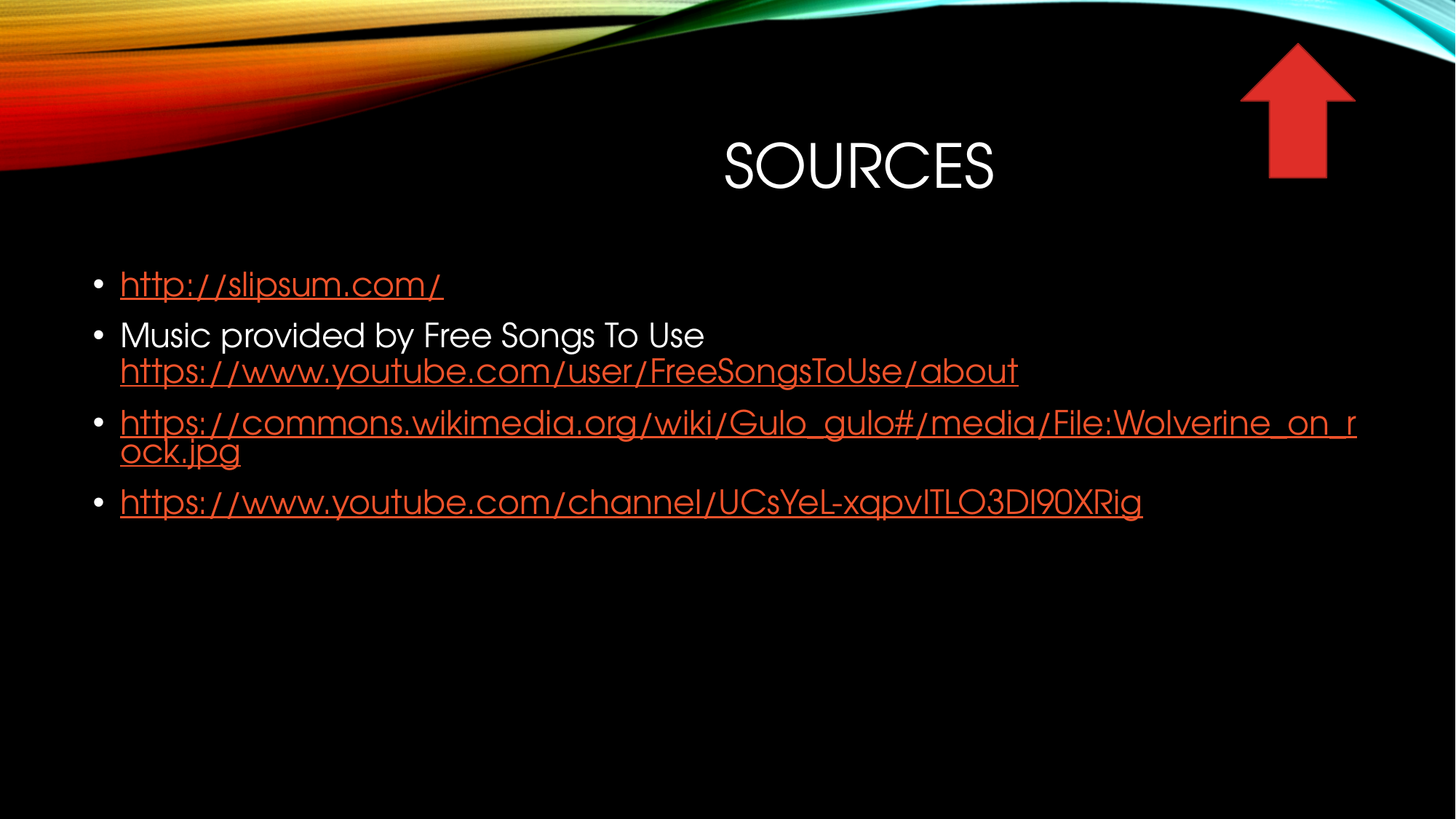

# Sources
http://slipsum.com/
Music provided by Free Songs To Use https://www.youtube.com/user/FreeSongsToUse/about
https://commons.wikimedia.org/wiki/Gulo_gulo#/media/File:Wolverine_on_rock.jpg
https://www.youtube.com/channel/UCsYeL-xqpvITLO3Dl90XRig